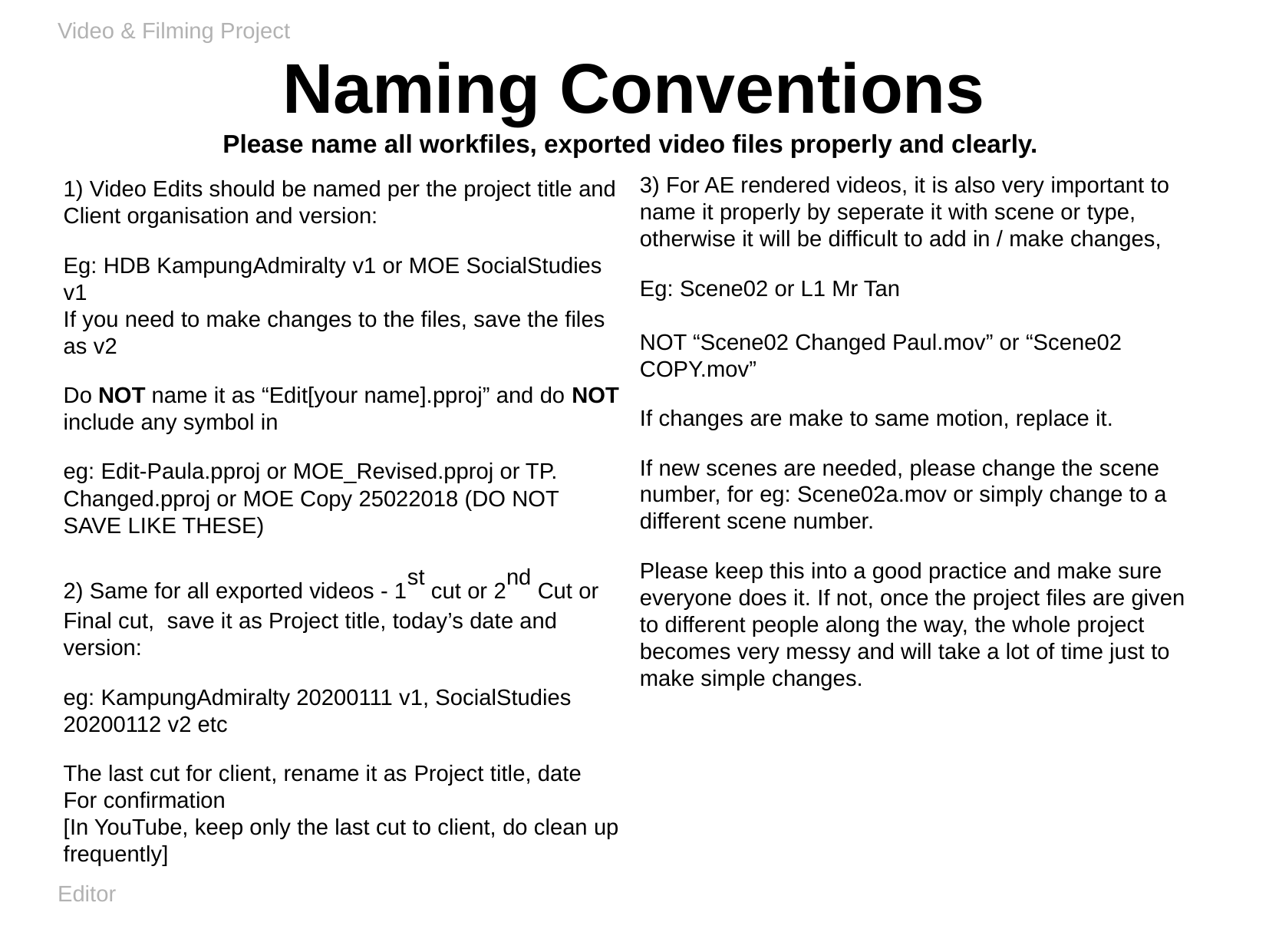

Video & Filming Project
Naming Conventions
Please name all workfiles, exported video files properly and clearly.
3) For AE rendered videos, it is also very important to name it properly by seperate it with scene or type, otherwise it will be difficult to add in / make changes,
Eg: Scene02 or L1 Mr Tan
NOT “Scene02 Changed Paul.mov” or “Scene02 COPY.mov”
If changes are make to same motion, replace it.
If new scenes are needed, please change the scene number, for eg: Scene02a.mov or simply change to a different scene number.
Please keep this into a good practice and make sure everyone does it. If not, once the project files are given to different people along the way, the whole project becomes very messy and will take a lot of time just to make simple changes.
1) Video Edits should be named per the project title and Client organisation and version:
Eg: HDB KampungAdmiralty v1 or MOE SocialStudies v1
If you need to make changes to the files, save the files as v2
Do NOT name it as “Edit[your name].pproj” and do NOT include any symbol in
eg: Edit-Paula.pproj or MOE_Revised.pproj or TP. Changed.pproj or MOE Copy 25022018 (DO NOT SAVE LIKE THESE)
2) Same for all exported videos - 1st cut or 2nd Cut or Final cut,  save it as Project title, today’s date and version:
eg: KampungAdmiralty 20200111 v1, SocialStudies 20200112 v2 etc
The last cut for client, rename it as Project title, date For confirmation
[In YouTube, keep only the last cut to client, do clean up frequently]
Editor